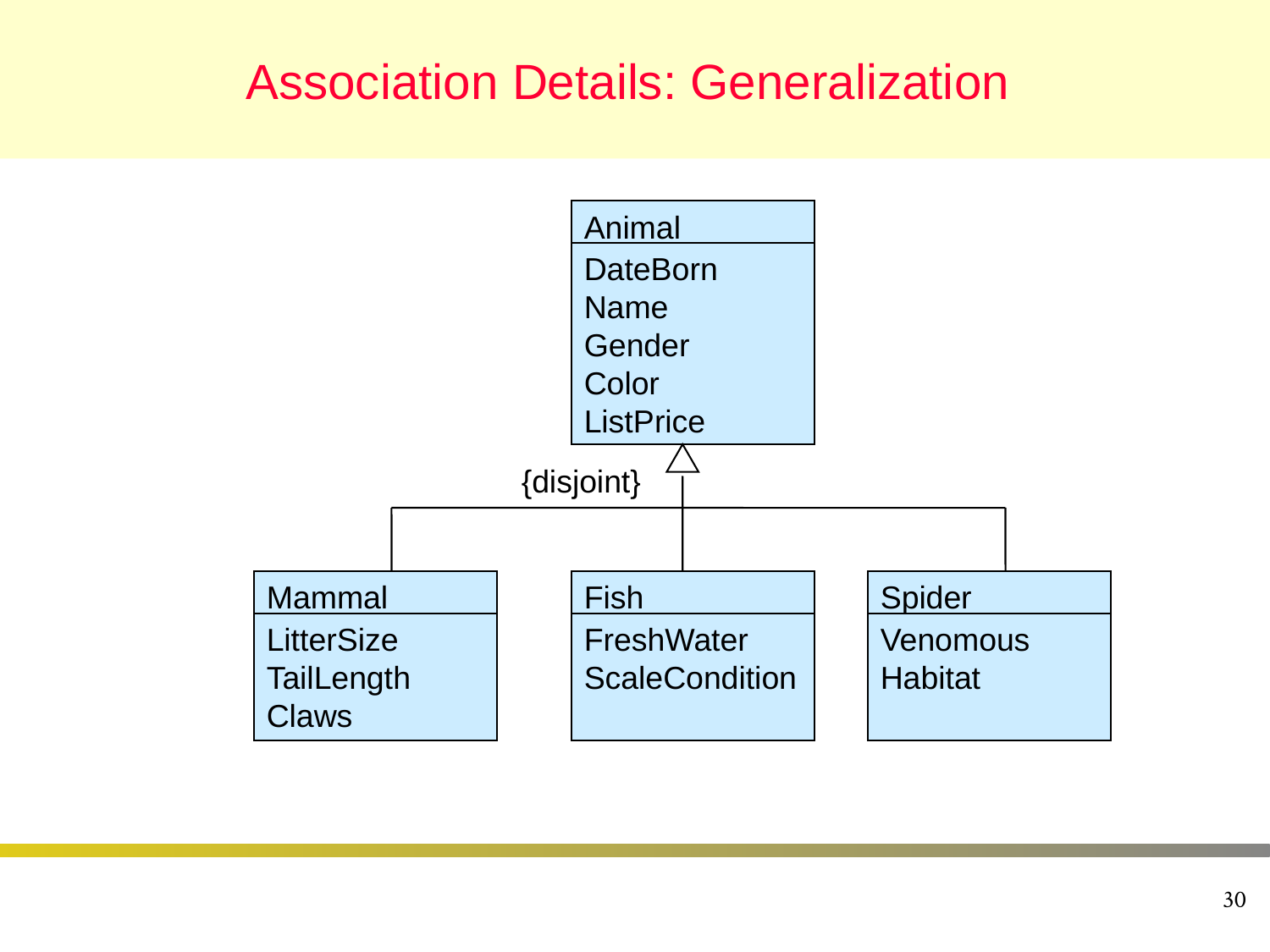

# Association Details: Generalization
Animal
DateBorn
Name
Gender
Color
ListPrice

{disjoint}

Mammal
Fish
Spider
LitterSize
TailLength
Claws
FreshWater
ScaleCondition
Venomous
Habitat
30